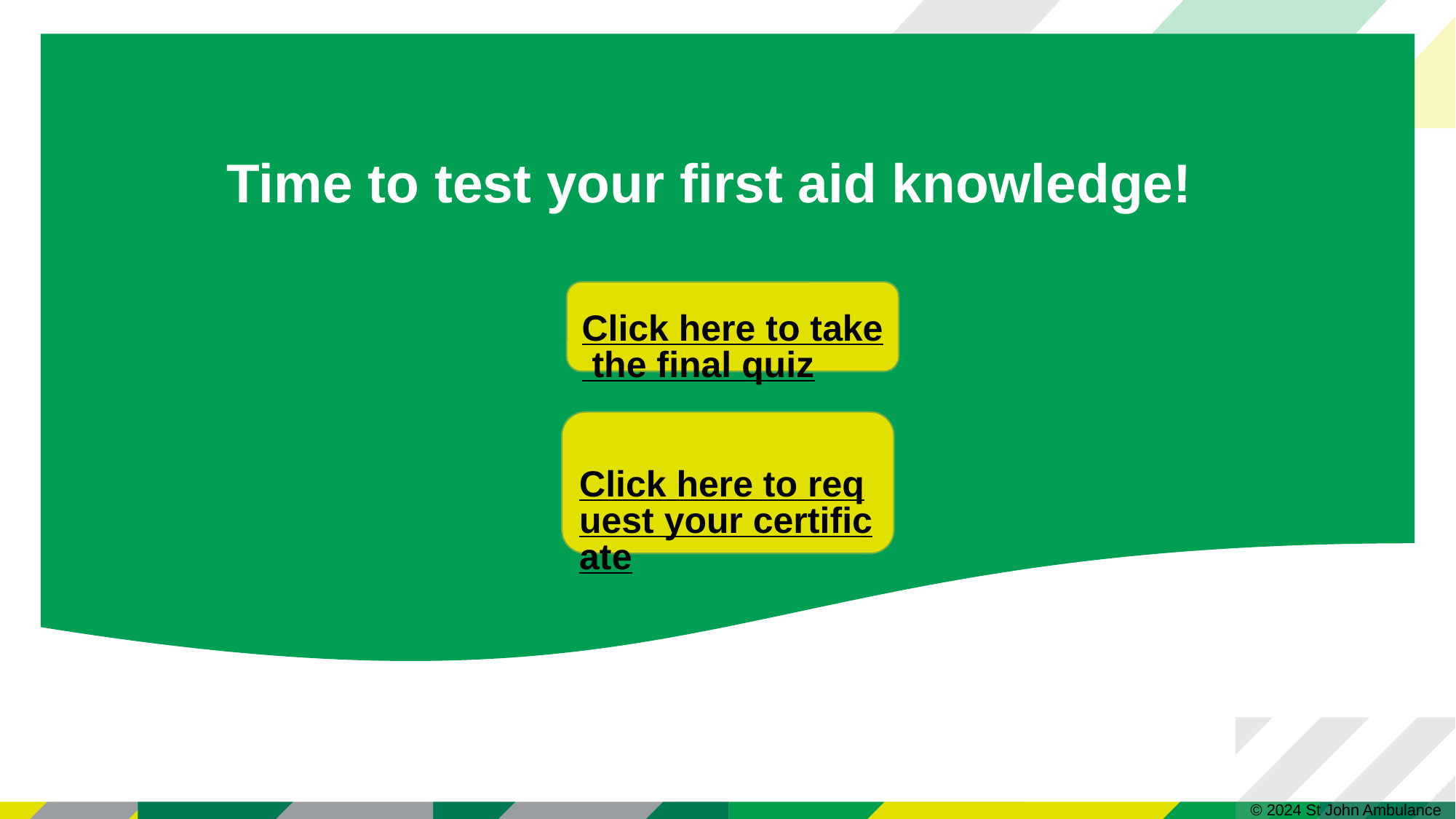

# Time to test your first aid knowledge!

Click here to take the final quiz
Click here to request your certificate
© 2024 St John Ambulance